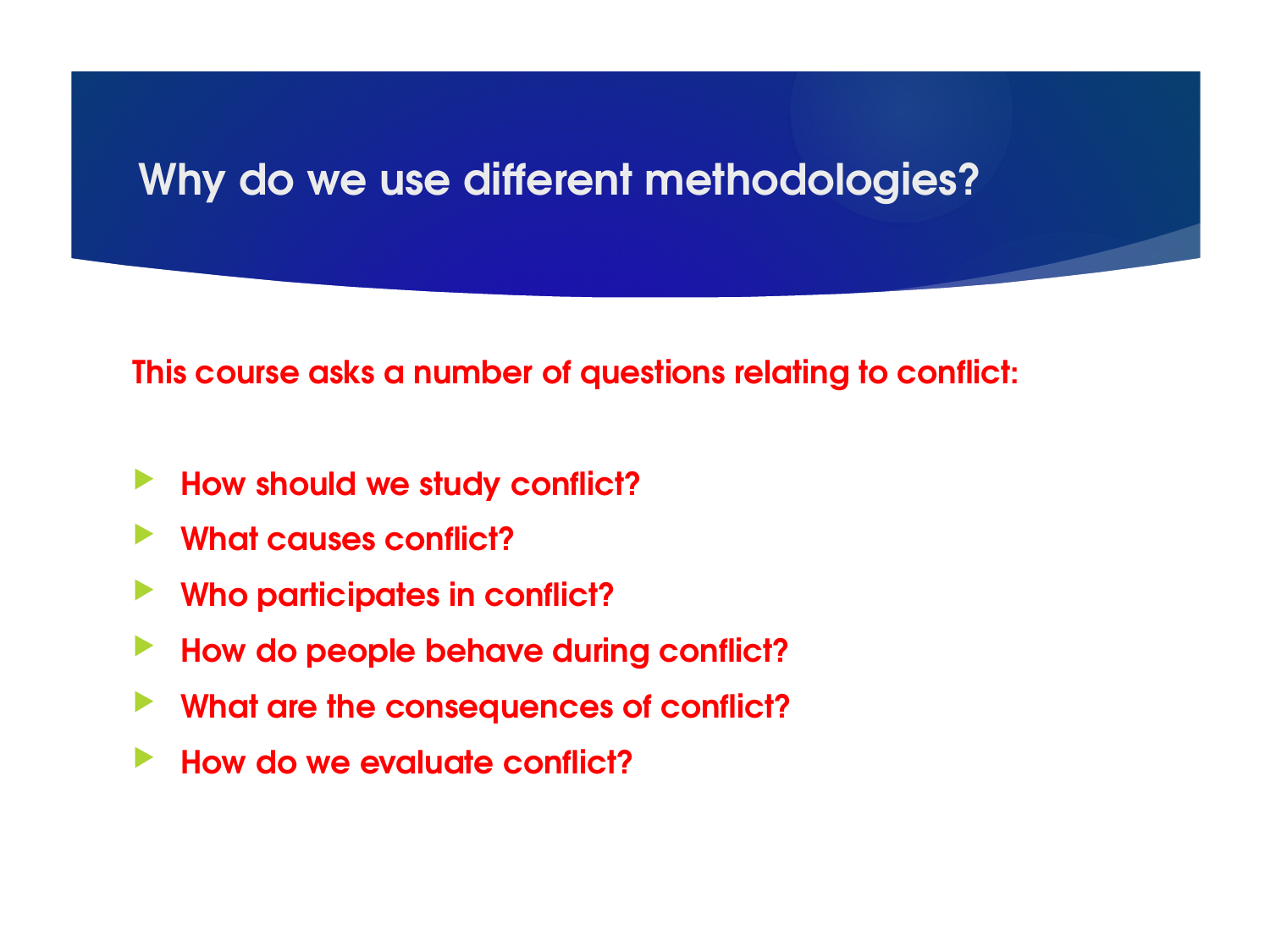

# Why do we use different methodologies?
This course asks a number of questions relating to conflict:

How should we study conflict?
What causes conflict?
Who participates in conflict?
How do people behave during conflict?
What are the consequences of conflict?
How do we evaluate conflict?